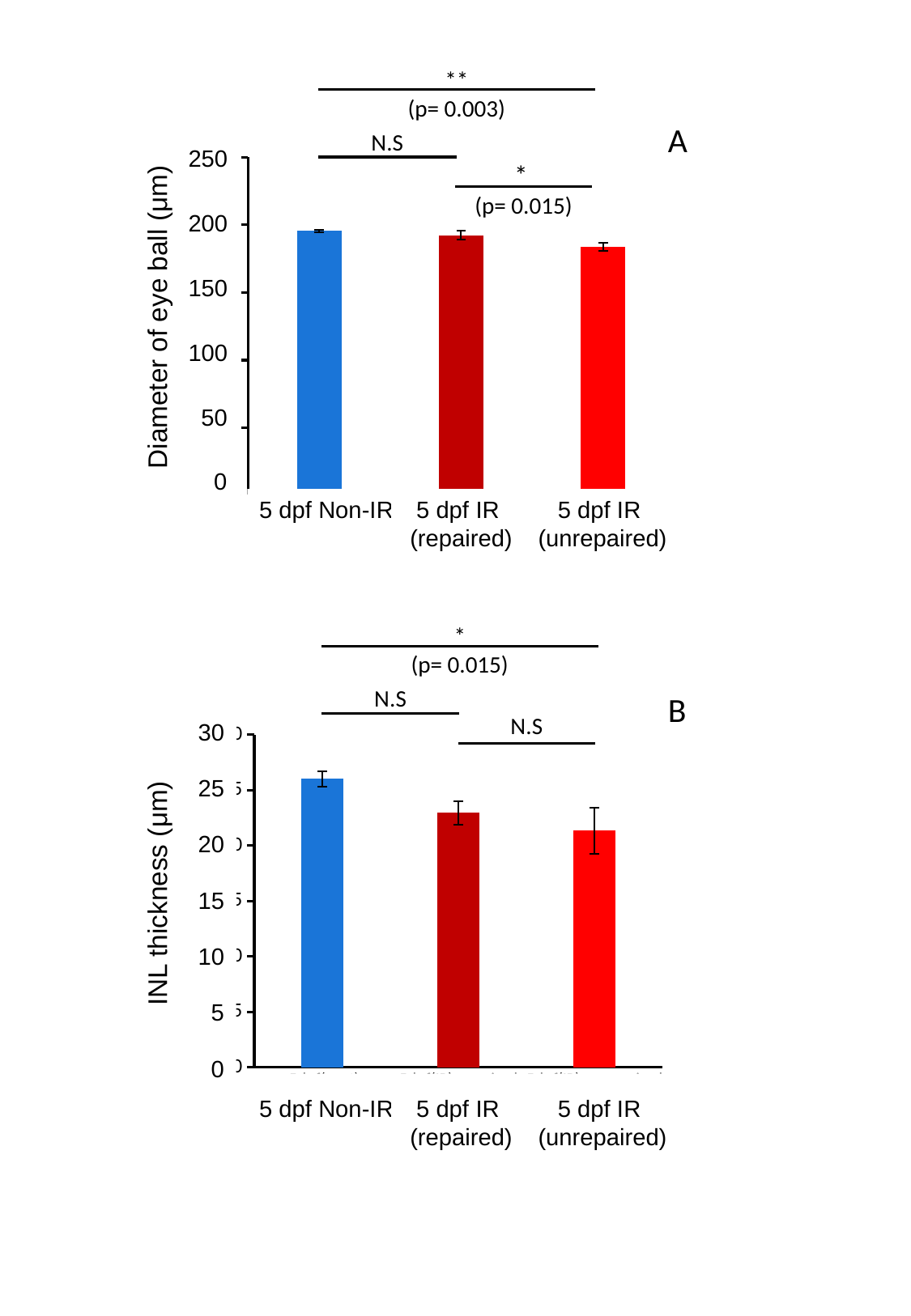

**
(p= 0.003)
A
N.S
250
200
150
100
50
0

### Chart

| Category |  |
|---|---|
|  5dpf(cont) | 195.459 |
| 5dpf(IR)_repaired | 192.2876666666667 |
| 5dpf(IR)_unrepaired | 183.64933333333337 |
*
(p= 0.015)
Diameter of eye ball (μm)
5 dpf Non-IR
5 dpf IR
 (repaired)
5 dpf IR
 (unrepaired)
*
(p= 0.015)
N.S
B
N.S
30
25
20
15
10
5
0

### Chart

| Category |  |
|---|---|
|  5dpf(cont) | 26.03 |
| 5dpf(IR)_repaired | 22.959999999999997 |
| 5dpf(IR)_unrepaired | 21.351 |
INL thickness (μm)
5 dpf Non-IR
5 dpf IR
 (repaired)
5 dpf IR
 (unrepaired)